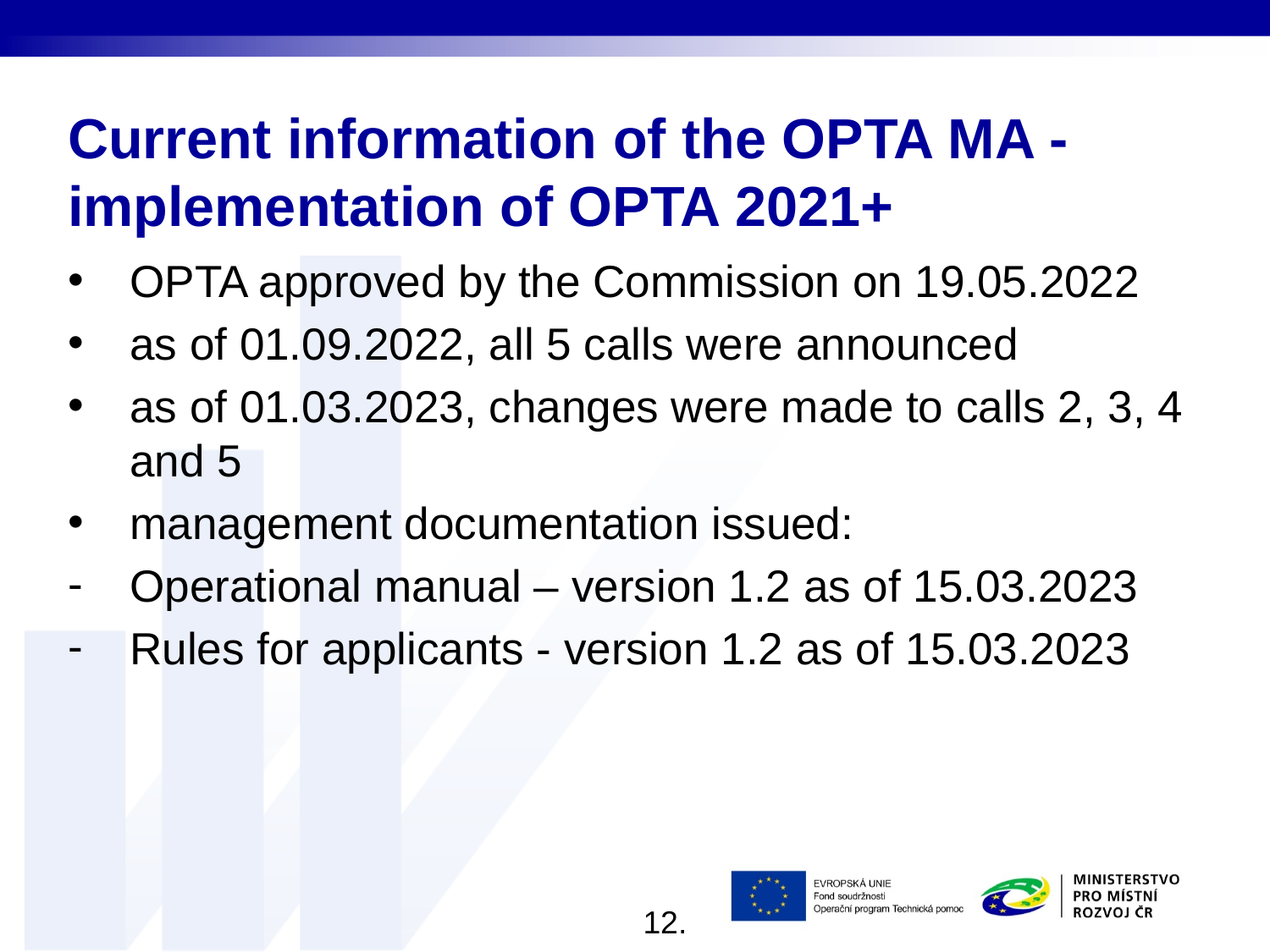

# Current information of the OPTA MA - implementation of OPTA 2021+
OPTA approved by the Commission on 19.05.2022
as of 01.09.2022, all 5 calls were announced
as of 01.03.2023, changes were made to calls 2, 3, 4 and 5
management documentation issued:
Operational manual – version 1.2 as of 15.03.2023
Rules for applicants - version 1.2 as of 15.03.2023

12.